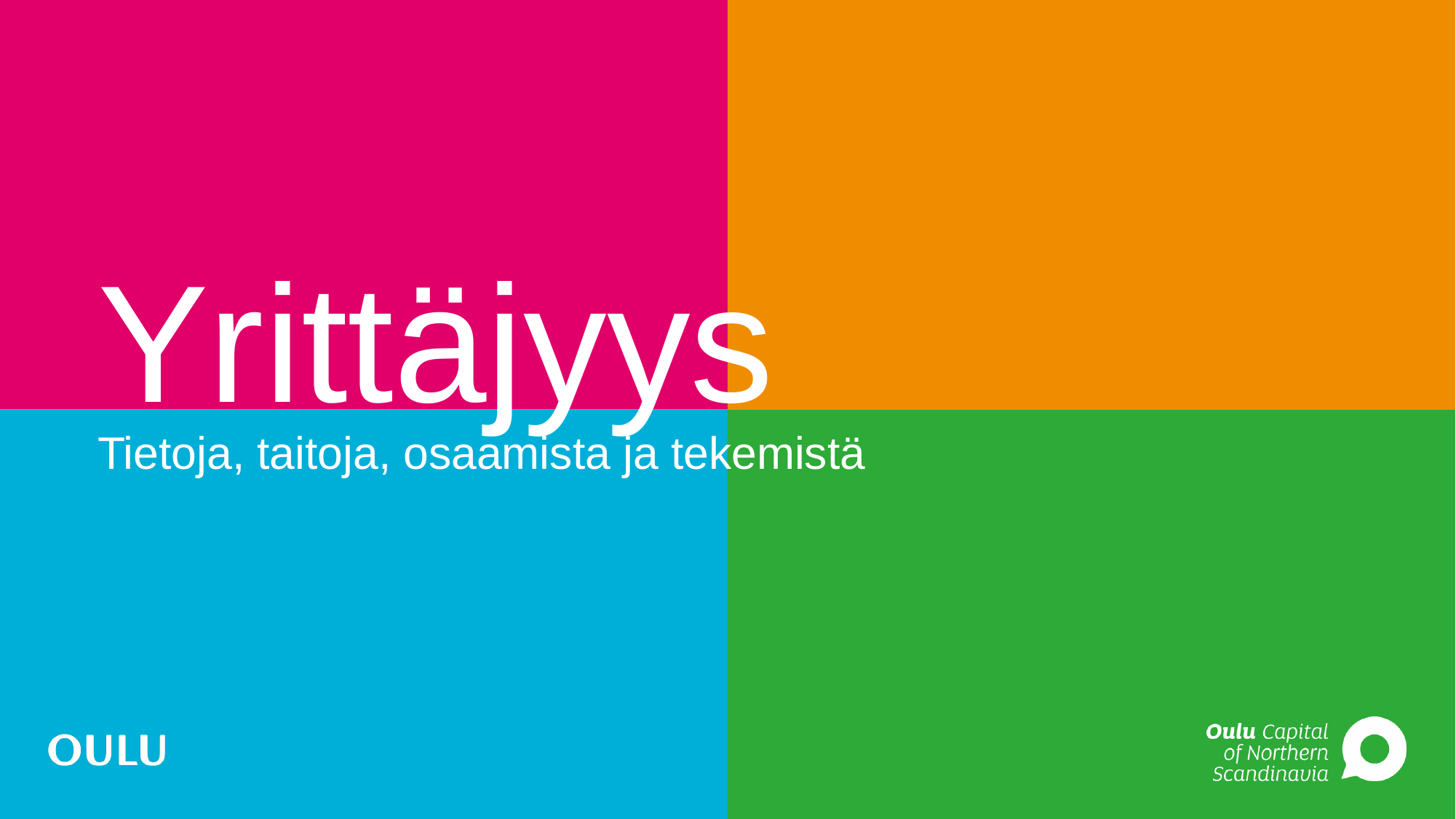

# Yrittäjyys
Tietoja, taitoja, osaamista ja tekemistä